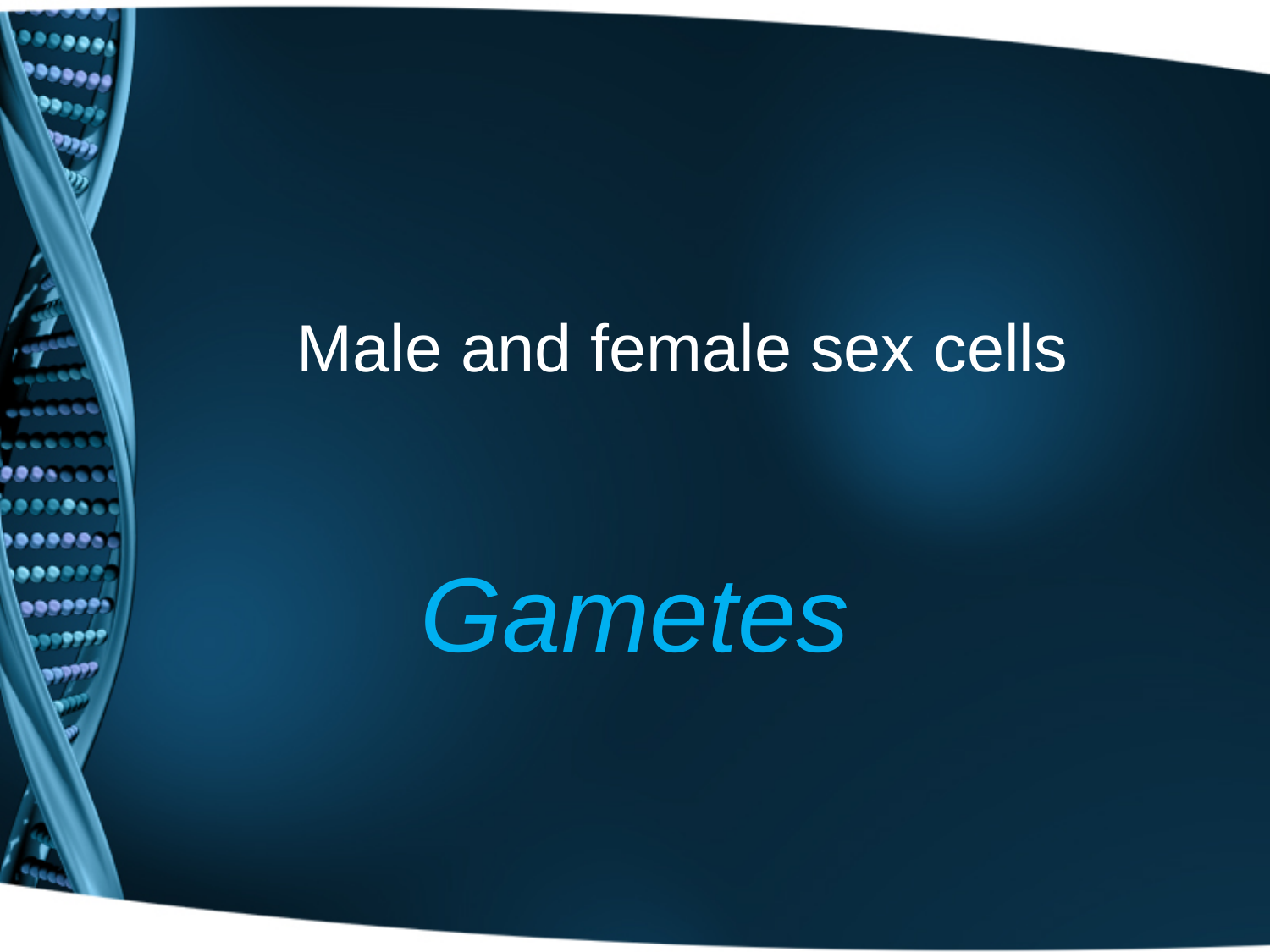

# Male and female sex cells
Gametes